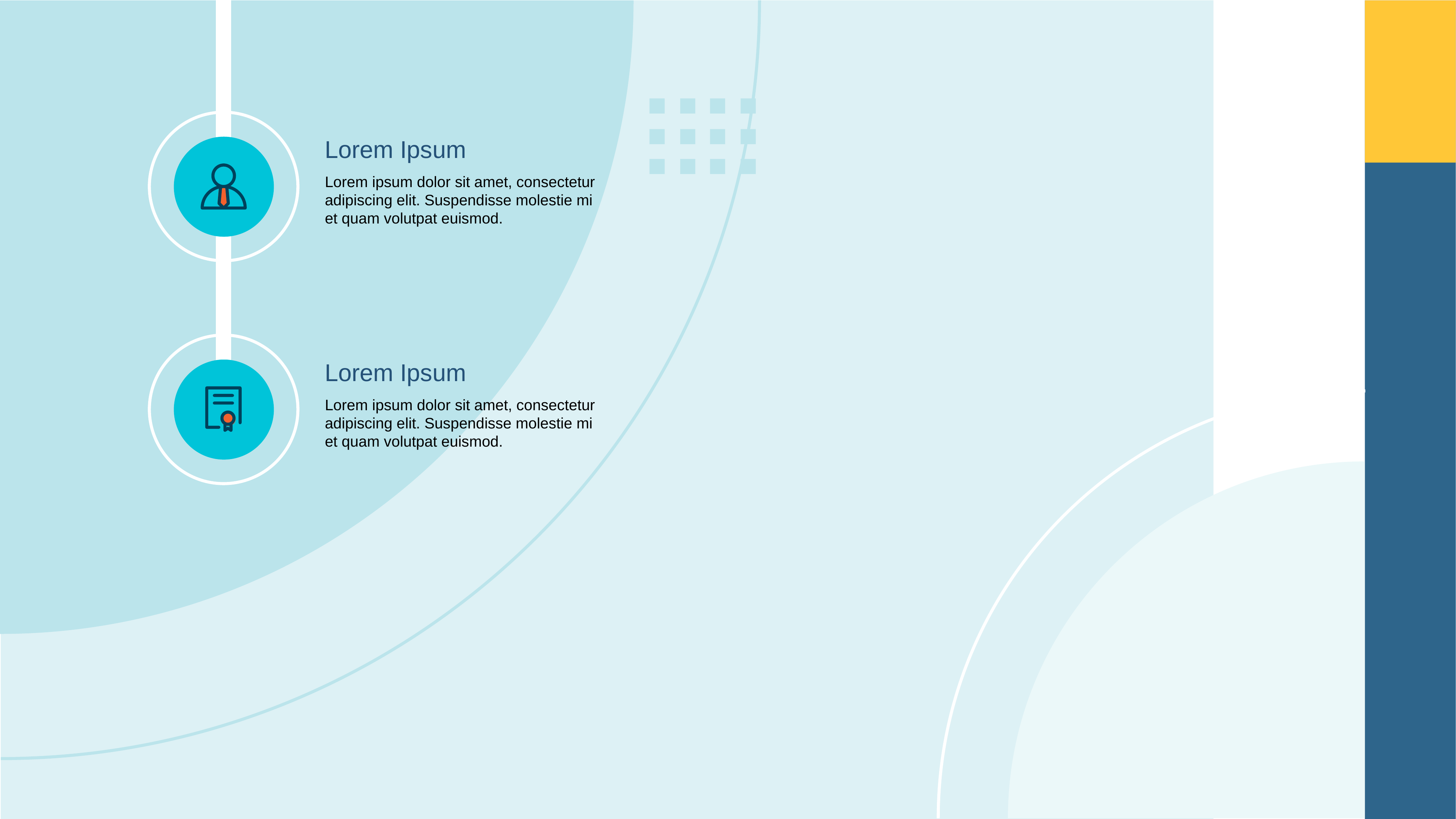

Lorem Ipsum

Lorem ipsum dolor sit amet, consectetur adipiscing elit. Suspendisse molestie mi et quam volutpat euismod.

Lorem Ipsum

Lorem ipsum dolor sit amet, consectetur adipiscing elit. Suspendisse molestie mi et quam volutpat euismod.